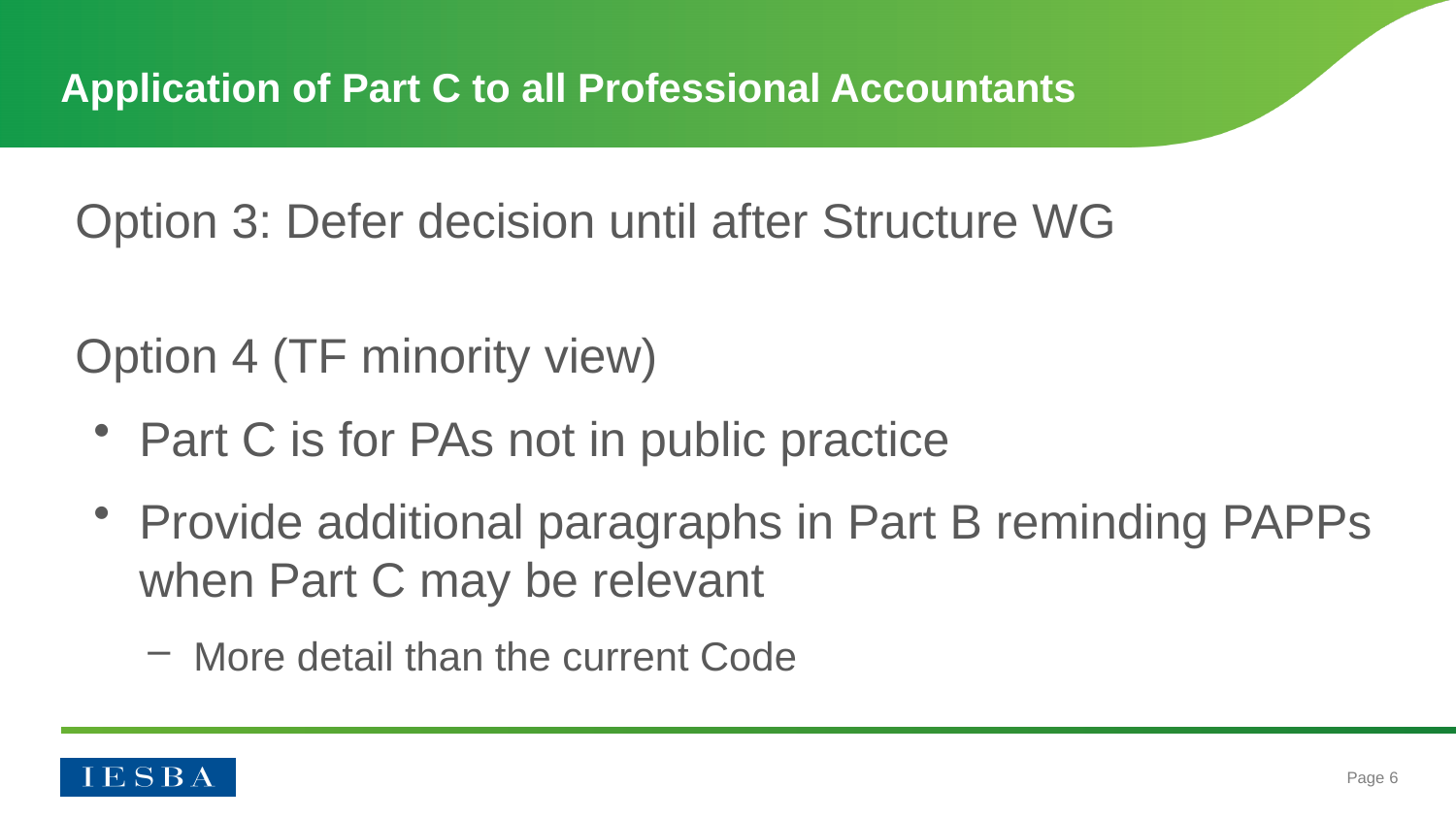

# Application of Part C to all Professional Accountants
Option 3: Defer decision until after Structure WG

Option 4 (TF minority view)
Part C is for PAs not in public practice
Provide additional paragraphs in Part B reminding PAPPs when Part C may be relevant
More detail than the current Code